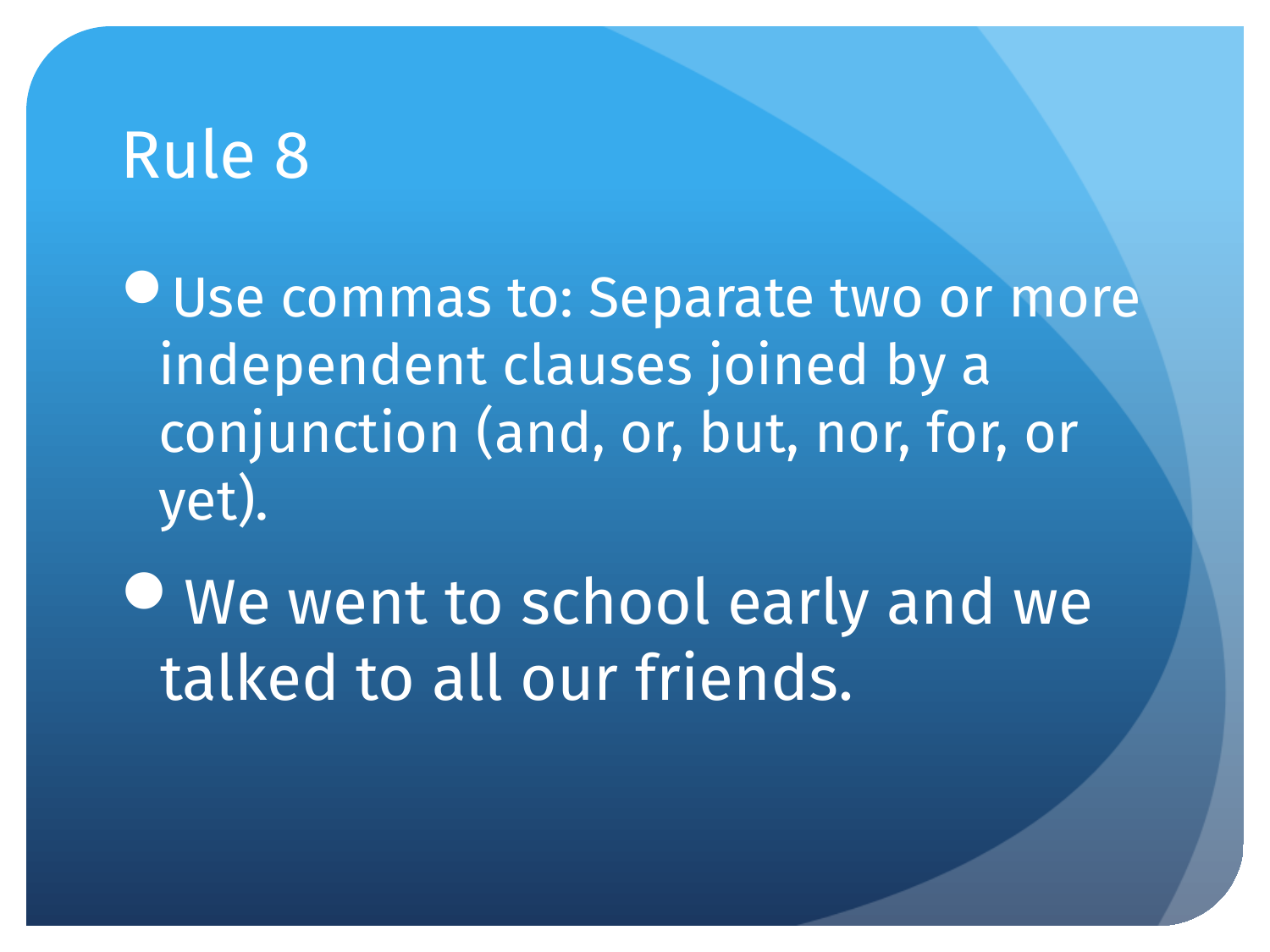

# Rule 8
Use commas to: Separate two or more independent clauses joined by a conjunction (and, or, but, nor, for, or yet).
We went to school early and we talked to all our friends.